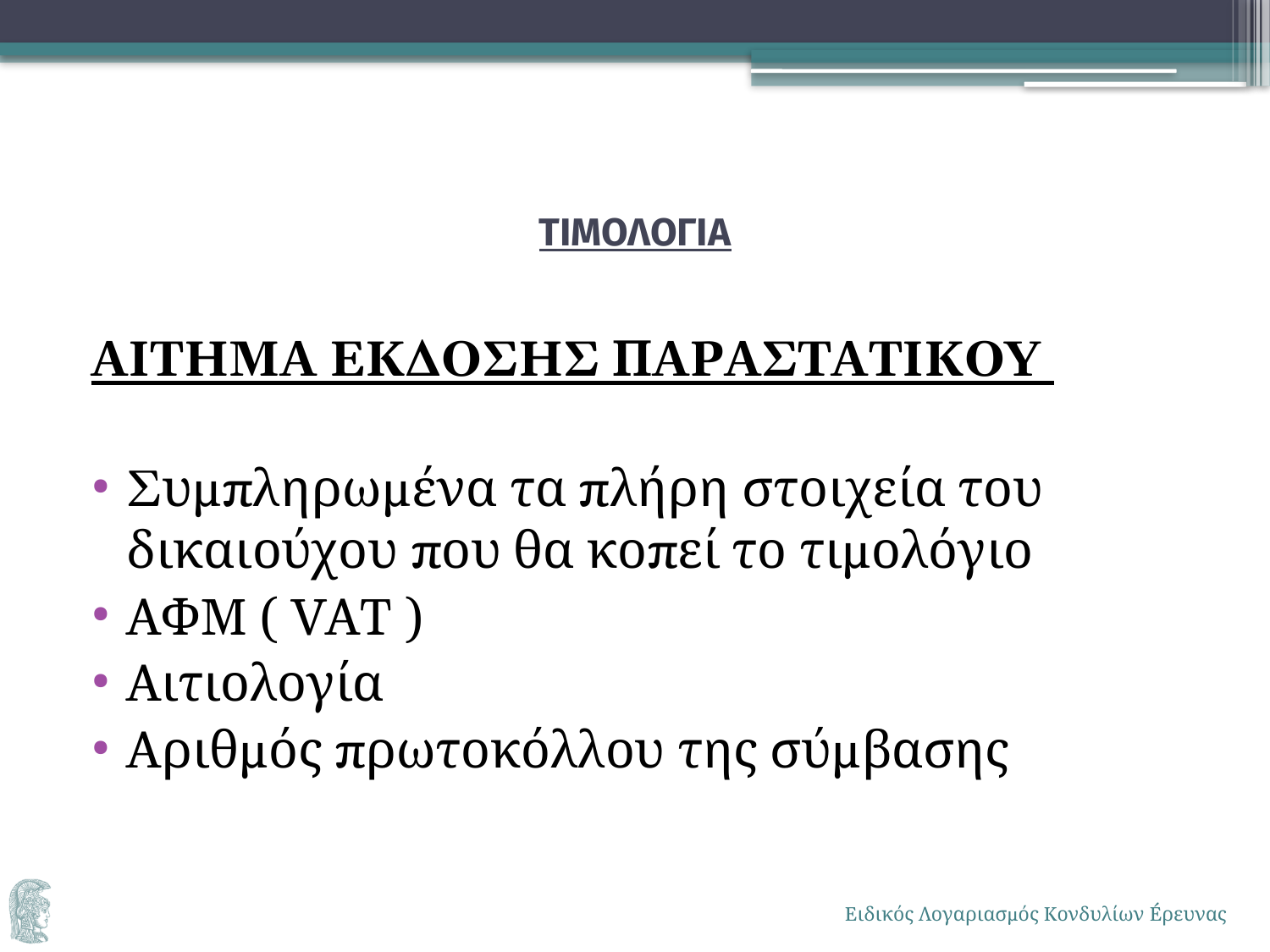

# ΤΙΜΟΛΟΓΙΑ

ΑΙΤΗΜΑ ΕΚΔΟΣΗΣ ΠΑΡΑΣΤΑΤΙΚΟΥ

Συμπληρωμένα τα πλήρη στοιχεία του δικαιούχου που θα κοπεί το τιμολόγιο
ΑΦΜ ( VAT )
Αιτιολογία
Αριθμός πρωτοκόλλου της σύμβασης

Ειδικός Λογαριασμός Κονδυλίων Έρευνας